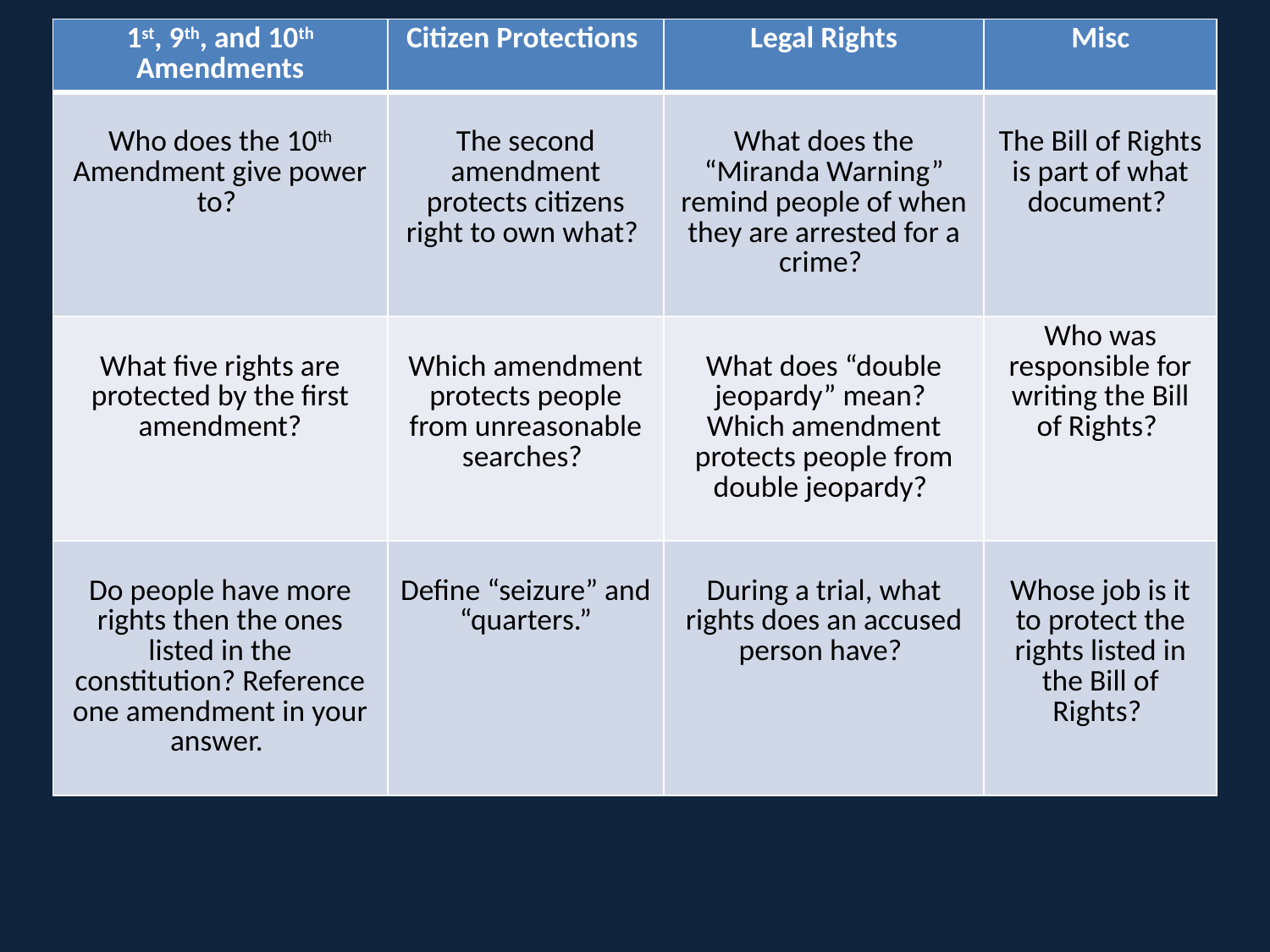

| 1st, 9th, and 10th Amendments | Citizen Protections | Legal Rights | Misc |
| --- | --- | --- | --- |
| Who does the 10th Amendment give power to? | The second amendment protects citizens right to own what? | What does the “Miranda Warning” remind people of when they are arrested for a crime? | The Bill of Rights is part of what document? |
| What five rights are protected by the first amendment? | Which amendment protects people from unreasonable searches? | What does “double jeopardy” mean? Which amendment protects people from double jeopardy? | Who was responsible for writing the Bill of Rights? |
| Do people have more rights then the ones listed in the constitution? Reference one amendment in your answer. | Define “seizure” and “quarters.” | During a trial, what rights does an accused person have? | Whose job is it to protect the rights listed in the Bill of Rights? |